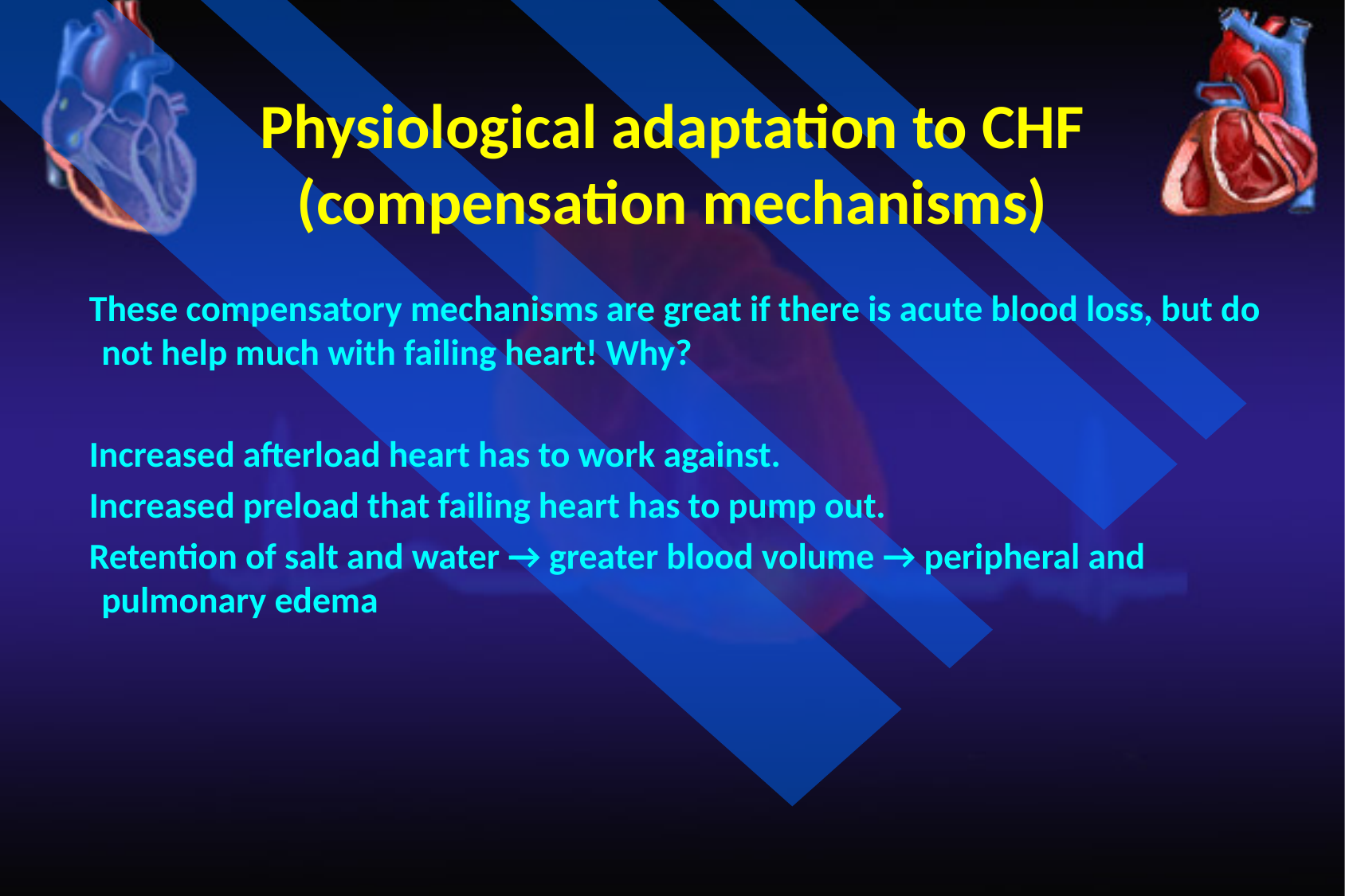

Physiological adaptation to CHF
(compensation mechanisms)
    These compensatory mechanisms are great if there is acute blood loss, but do not help much with failing heart! Why?

    Increased afterload heart has to work against.
    Increased preload that failing heart has to pump out.
    Retention of salt and water → greater blood volume → peripheral and pulmonary edema